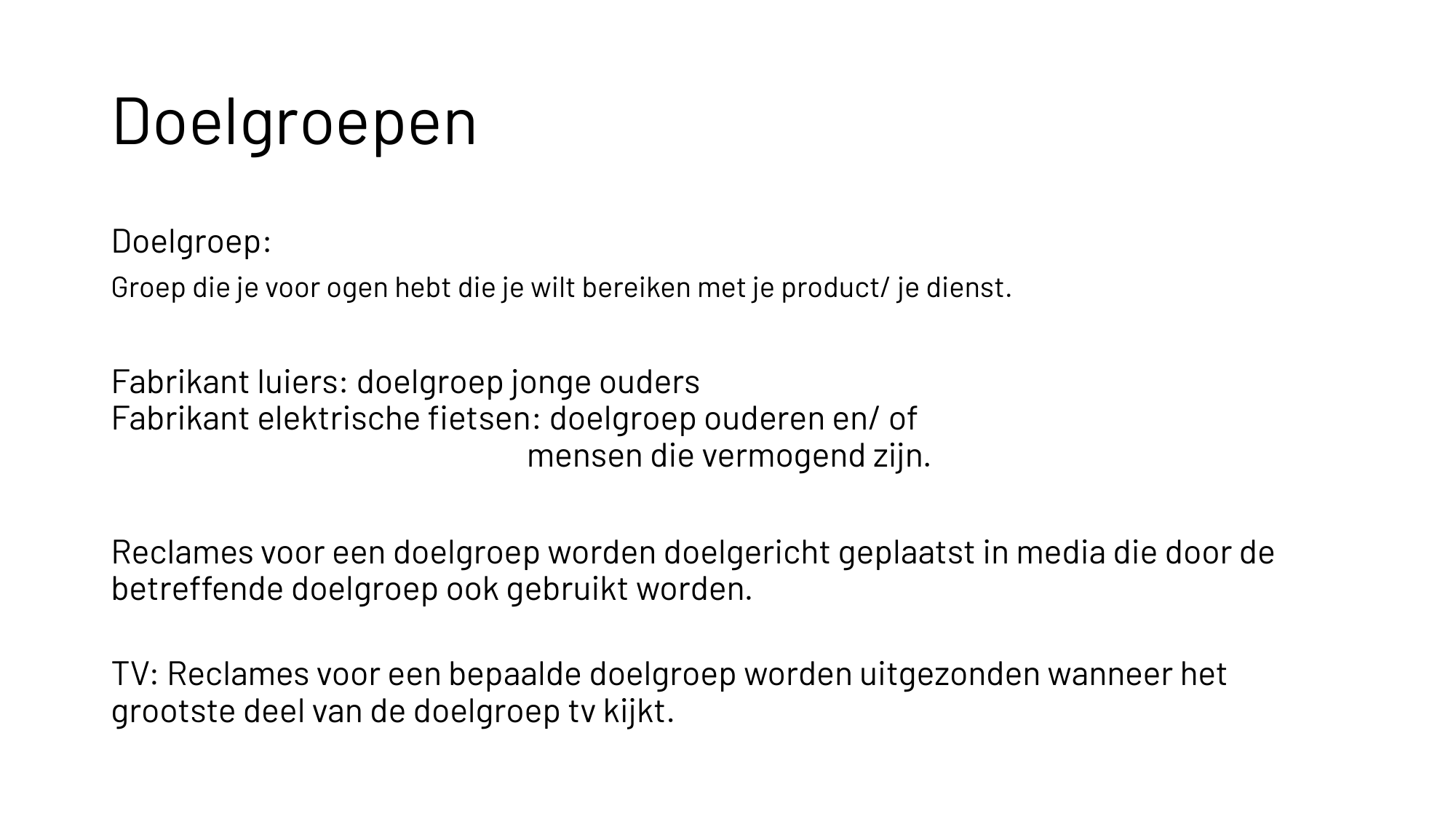

# Doelgroepen
Doelgroep:
Groep die je voor ogen hebt die je wilt bereiken met je product/ je dienst.

Fabrikant luiers: doelgroep jonge ouders
Fabrikant elektrische fietsen: doelgroep ouderen en/ of
                                                              mensen die vermogend zijn.

Reclames voor een doelgroep worden doelgericht geplaatst in media die door de betreffende doelgroep ook gebruikt worden.
TV: Reclames voor een bepaalde doelgroep worden uitgezonden wanneer het grootste deel van de doelgroep tv kijkt.